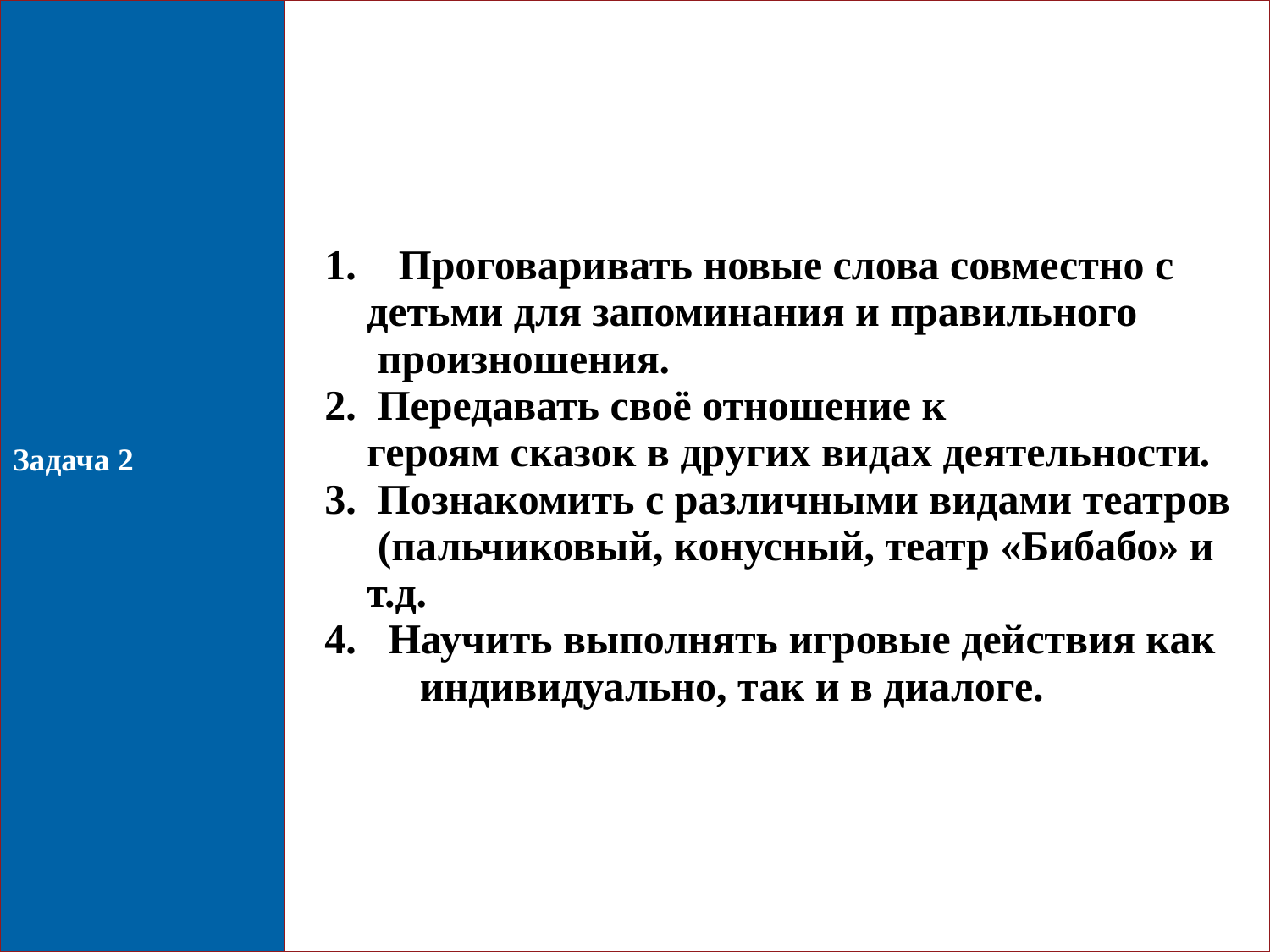

| Задача 2 | 1. Проговаривать новые слова совместно с детьми для запоминания и правильного произношения. 2. Передавать своё отношение к героям сказок в других видах деятельности. 3. Познакомить с различными видами театров (пальчиковый, конусный, театр «Бибабо» и т.д. Научить выполнять игровые действия как индивидуально, так и в диалоге. |
| --- | --- |
6